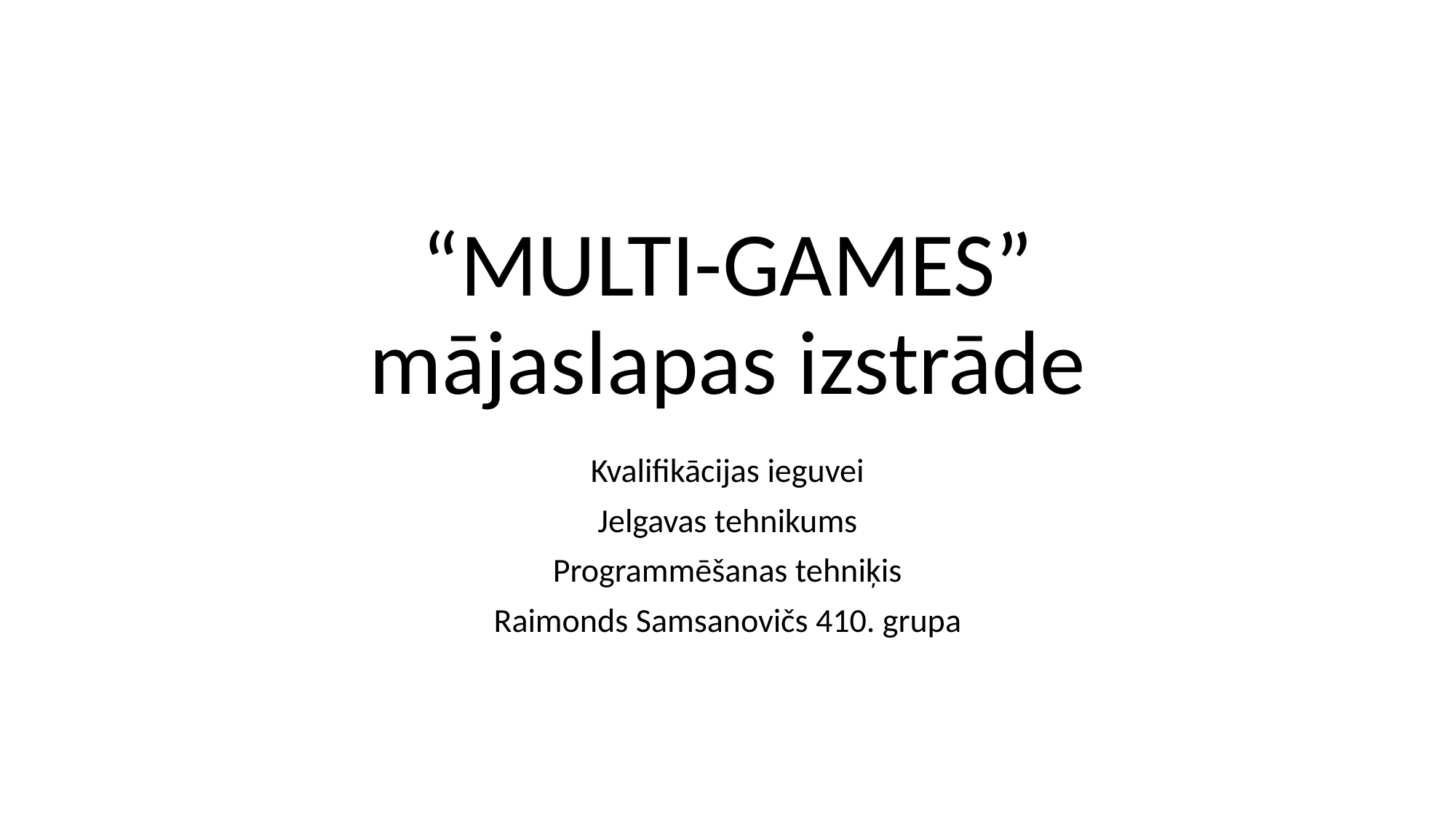

# “MULTI-GAMES” mājaslapas izstrāde
Kvalifikācijas ieguvei
Jelgavas tehnikums
Programmēšanas tehniķis
Raimonds Samsanovičs 410. grupa